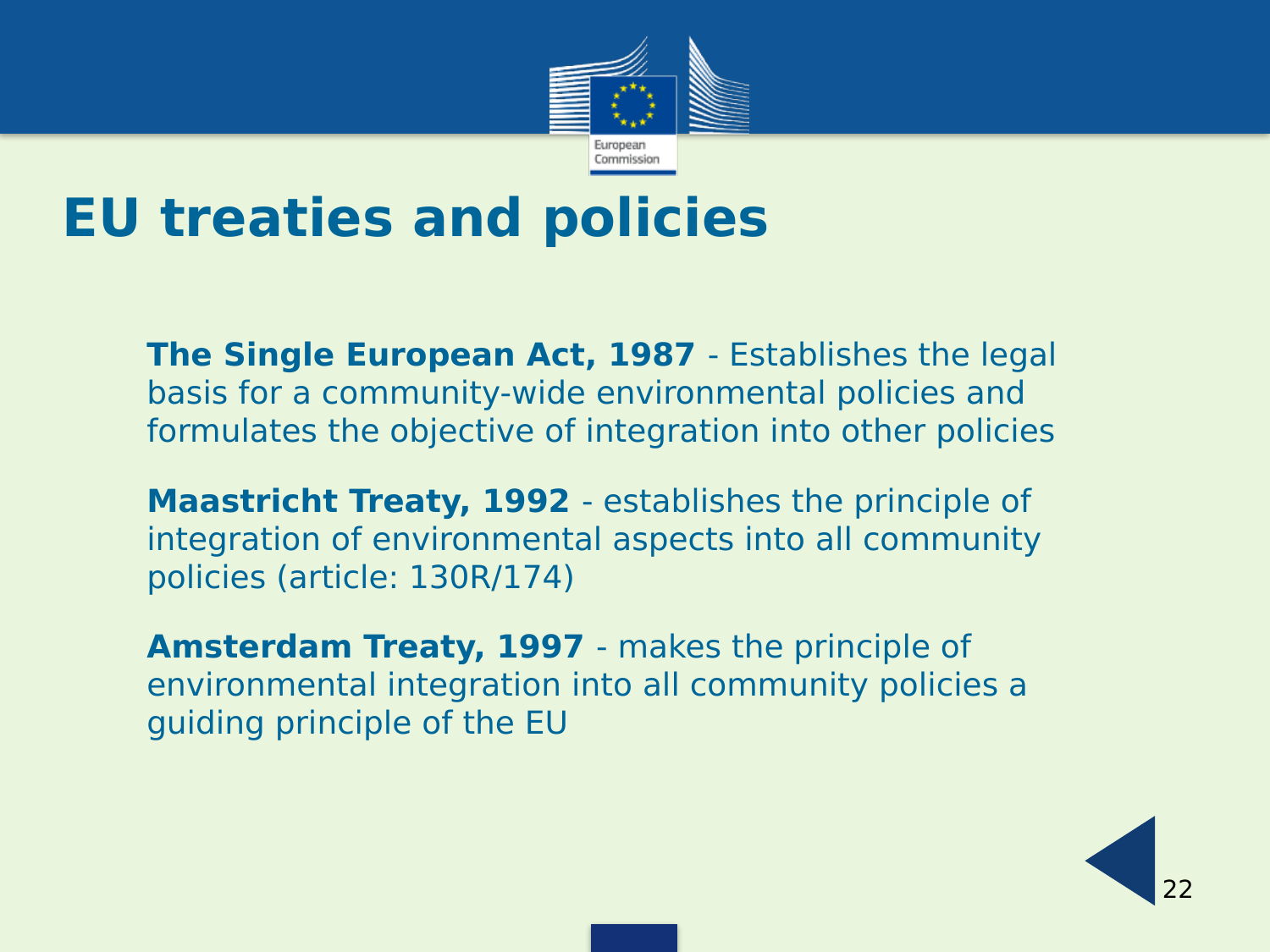

# EU treaties and policies
The Single European Act, 1987 - Establishes the legal basis for a community-wide environmental policies and  formulates the objective of integration into other policies
Maastricht Treaty, 1992 - establishes the principle of integration of environmental aspects into all community policies (article: 130R/174)
Amsterdam Treaty, 1997 - makes the principle of environmental integration into all community policies a guiding principle of the EU

22